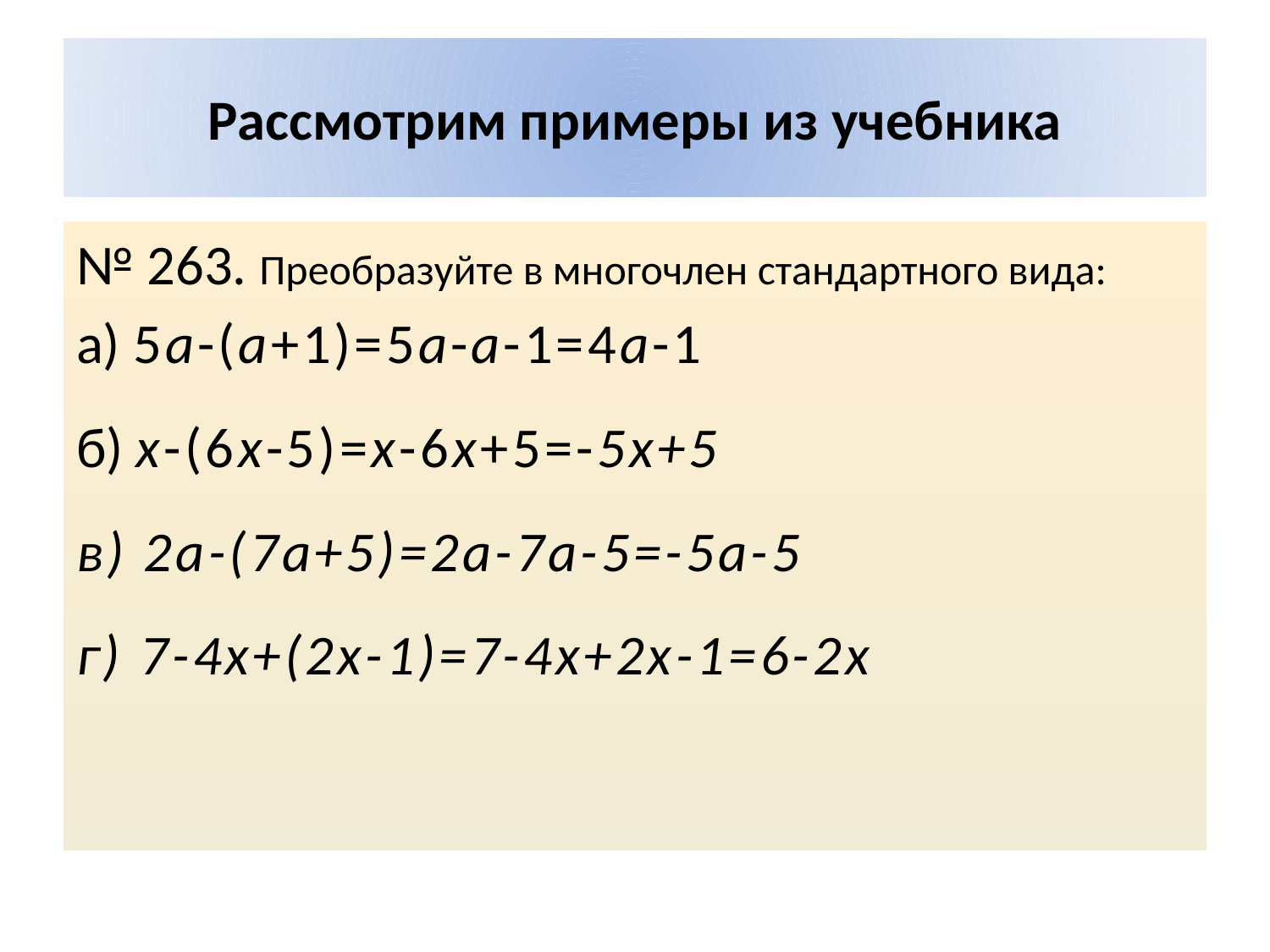

# Рассмотрим примеры из учебника
№ 263. Преобразуйте в многочлен стандартного вида:
а) 5а-(а+1)=5а-а-1=4а-1

б) х-(6х-5)=х-6х+5=-5х+5

в) 2a-(7a+5)=2a-7a-5=-5a-5

г) 7-4х+(2х-1)=7-4х+2х-1=6-2х